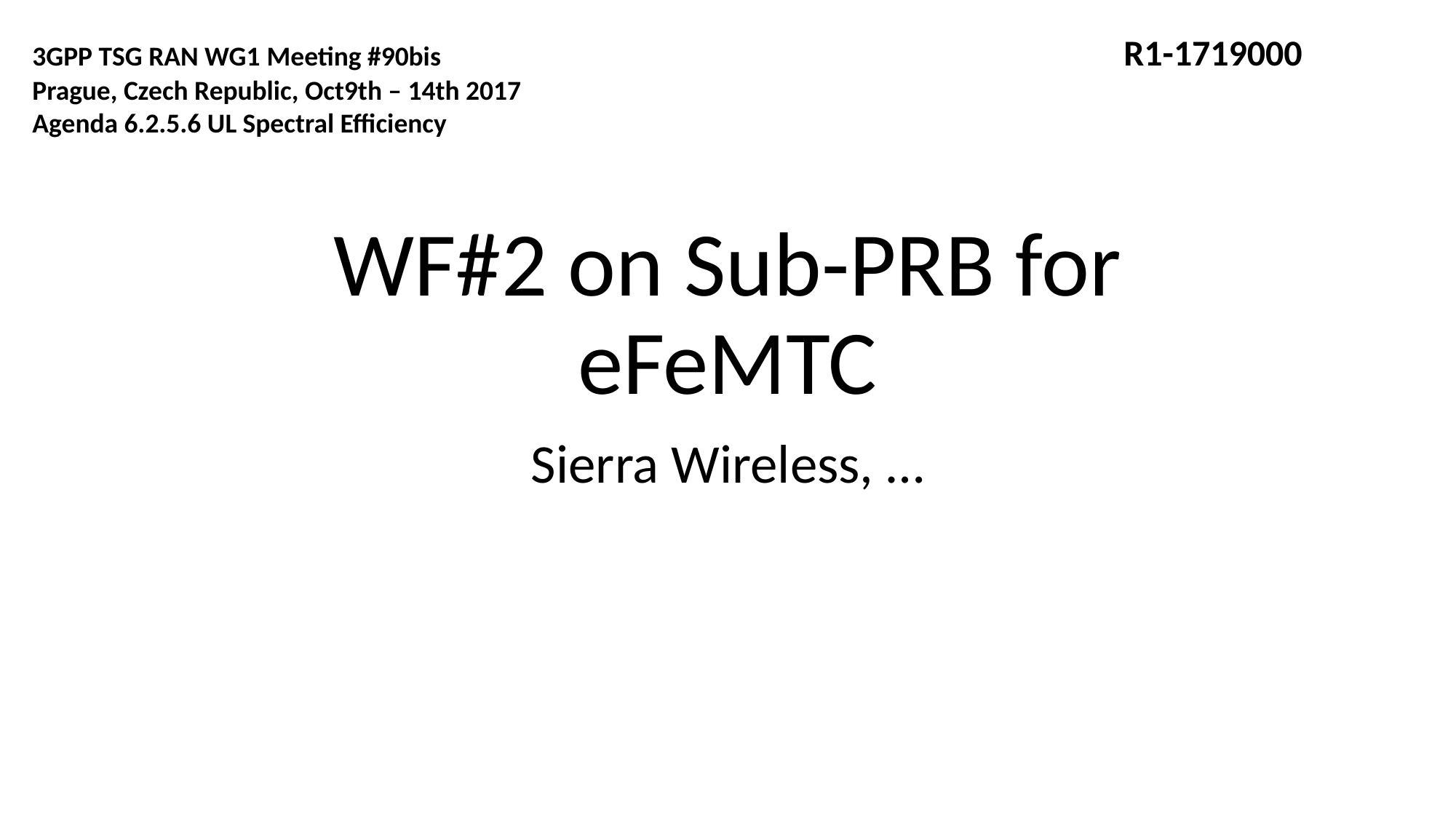

3GPP TSG RAN WG1 Meeting #90bis  							R1-1719000
Prague, Czech Republic, Oct9th – 14th 2017
Agenda 6.2.5.6 UL Spectral Efficiency
# WF#2 on Sub-PRB for eFeMTC
Sierra Wireless, …